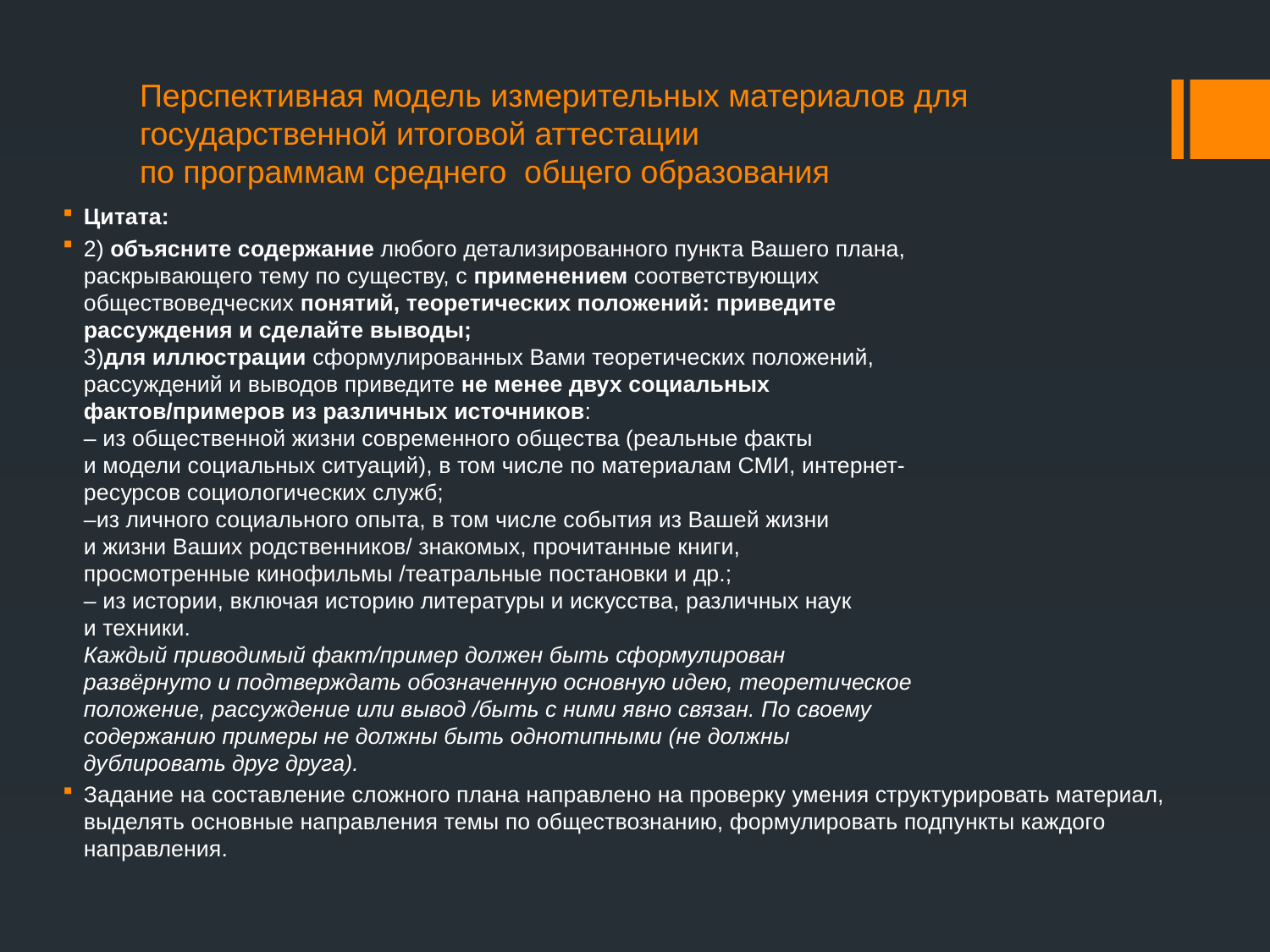

# Перспективная модель измерительных материалов для государственной итоговой аттестации по программам среднего  общего образования
Цитата:
2) объясните содержание любого детализированного пункта Вашего плана,
раскрывающего тему по существу, с применением соответствующих
обществоведческих понятий, теоретических положений: приведите
рассуждения и сделайте выводы;
3)для иллюстрации сформулированных Вами теоретических положений,
рассуждений и выводов приведите не менее двух социальных
фактов/примеров из различных источников:
– из общественной жизни современного общества (реальные факты
и модели социальных ситуаций), в том числе по материалам СМИ, интернет-
ресурсов социологических служб;
–из личного социального опыта, в том числе события из Вашей жизни
и жизни Ваших родственников/ знакомых, прочитанные книги,
просмотренные кинофильмы /театральные постановки и др.;
– из истории, включая историю литературы и искусства, различных наук
и техники.
Каждый приводимый факт/пример должен быть сформулирован
развёрнуто и подтверждать обозначенную основную идею, теоретическое
положение, рассуждение или вывод /быть с ними явно связан. По своему
содержанию примеры не должны быть однотипными (не должны
дублировать друг друга).
Задание на составление сложного плана направлено на проверку умения структурировать материал, выделять основные направления темы по обществознанию, формулировать подпункты каждого направления.